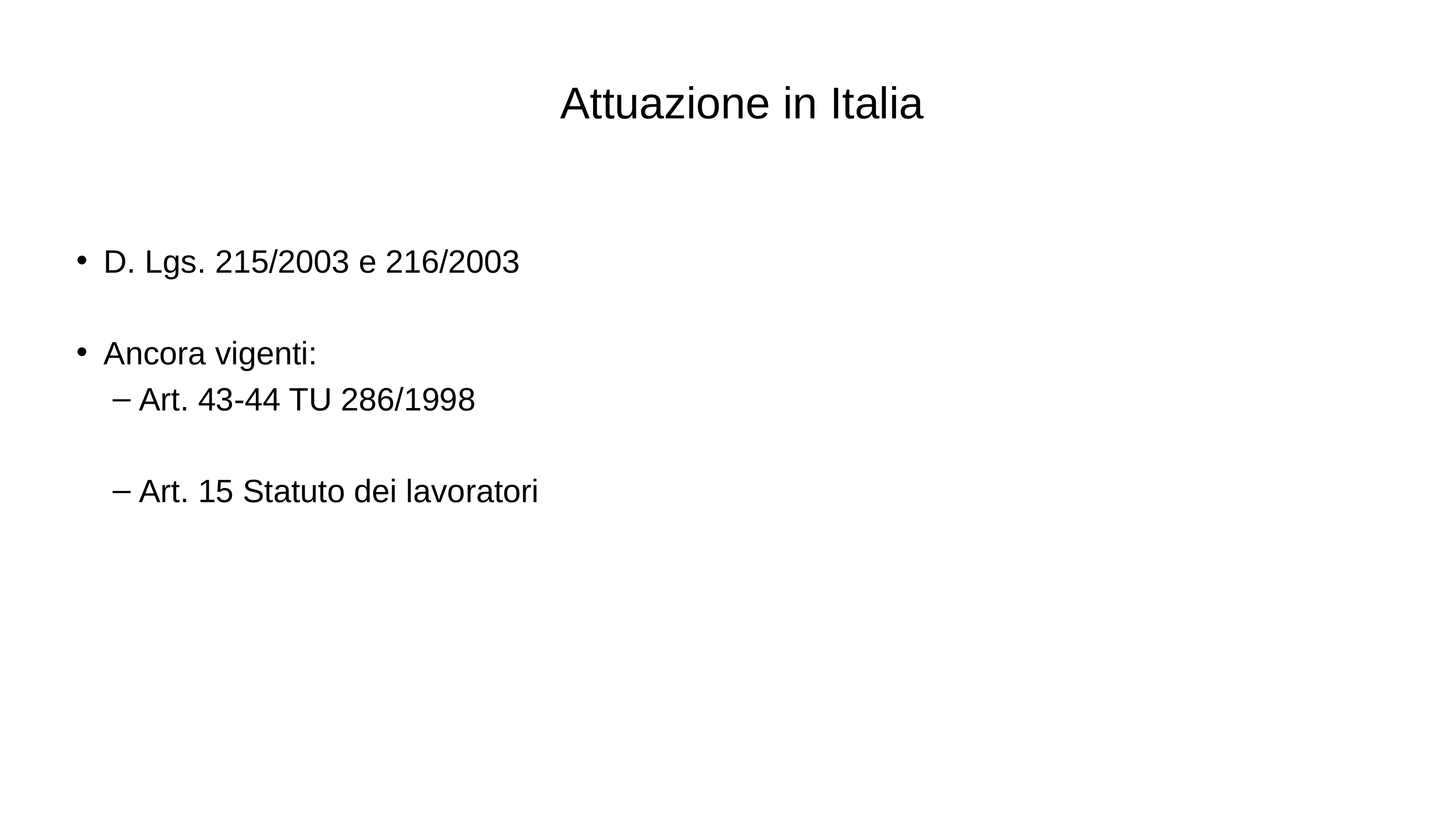

# Attuazione in Italia

D. Lgs. 215/2003 e 216/2003

Ancora vigenti:
Art. 43-44 TU 286/1998

Art. 15 Statuto dei lavoratori